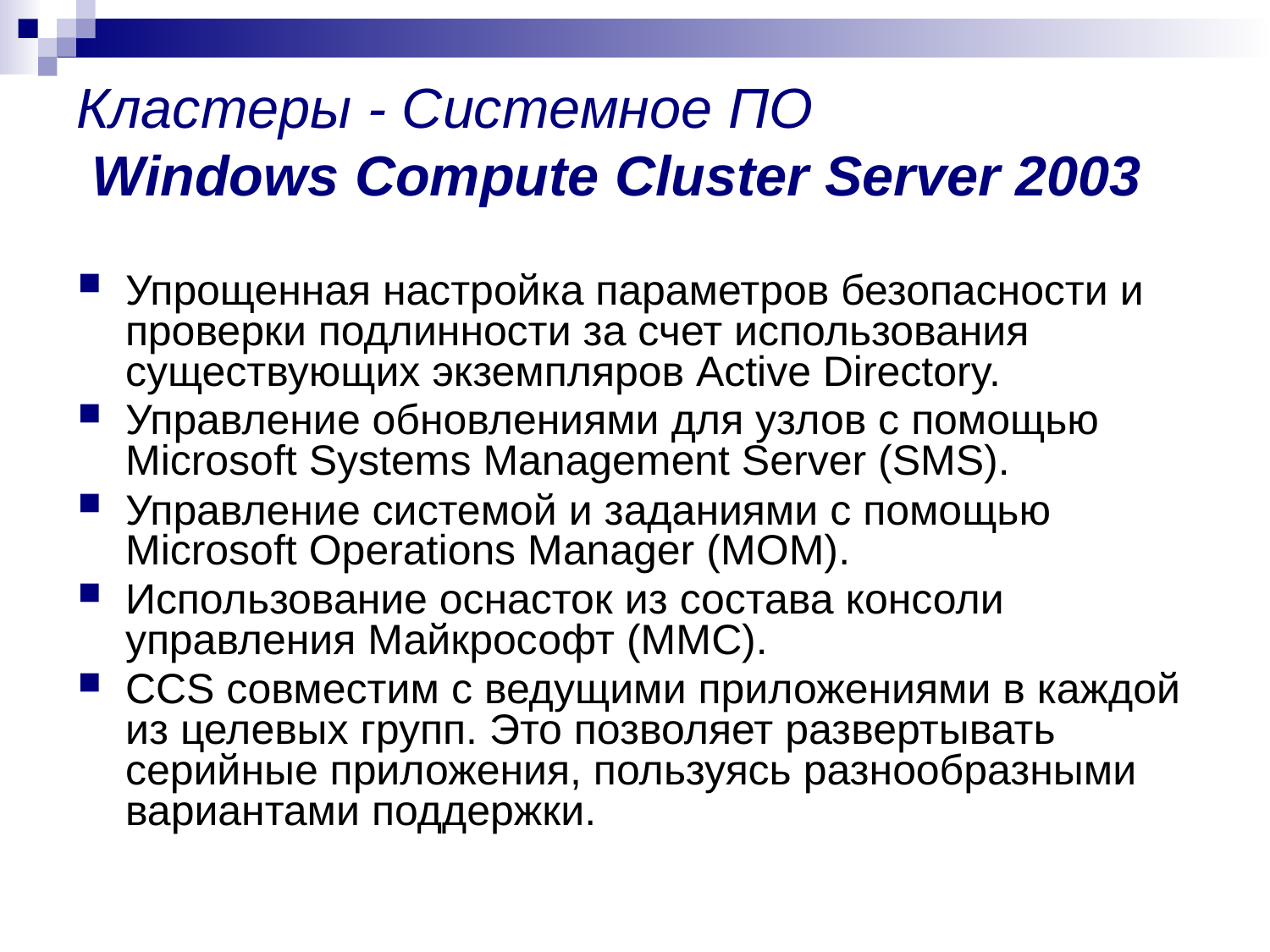

# Кластеры - Системное ПО Windows Compute Cluster Server 2003
Упрощенная настройка параметров безопасности и проверки подлинности за счет использования существующих экземпляров Active Directory.
Управление обновлениями для узлов с помощью Microsoft Systems Management Server (SMS).
Управление системой и заданиями с помощью Microsoft Operations Manager (MOM).
Использование оснасток из состава консоли управления Майкрософт (MMC).
CCS совместим с ведущими приложениями в каждой из целевых групп. Это позволяет развертывать серийные приложения, пользуясь разнообразными вариантами поддержки.